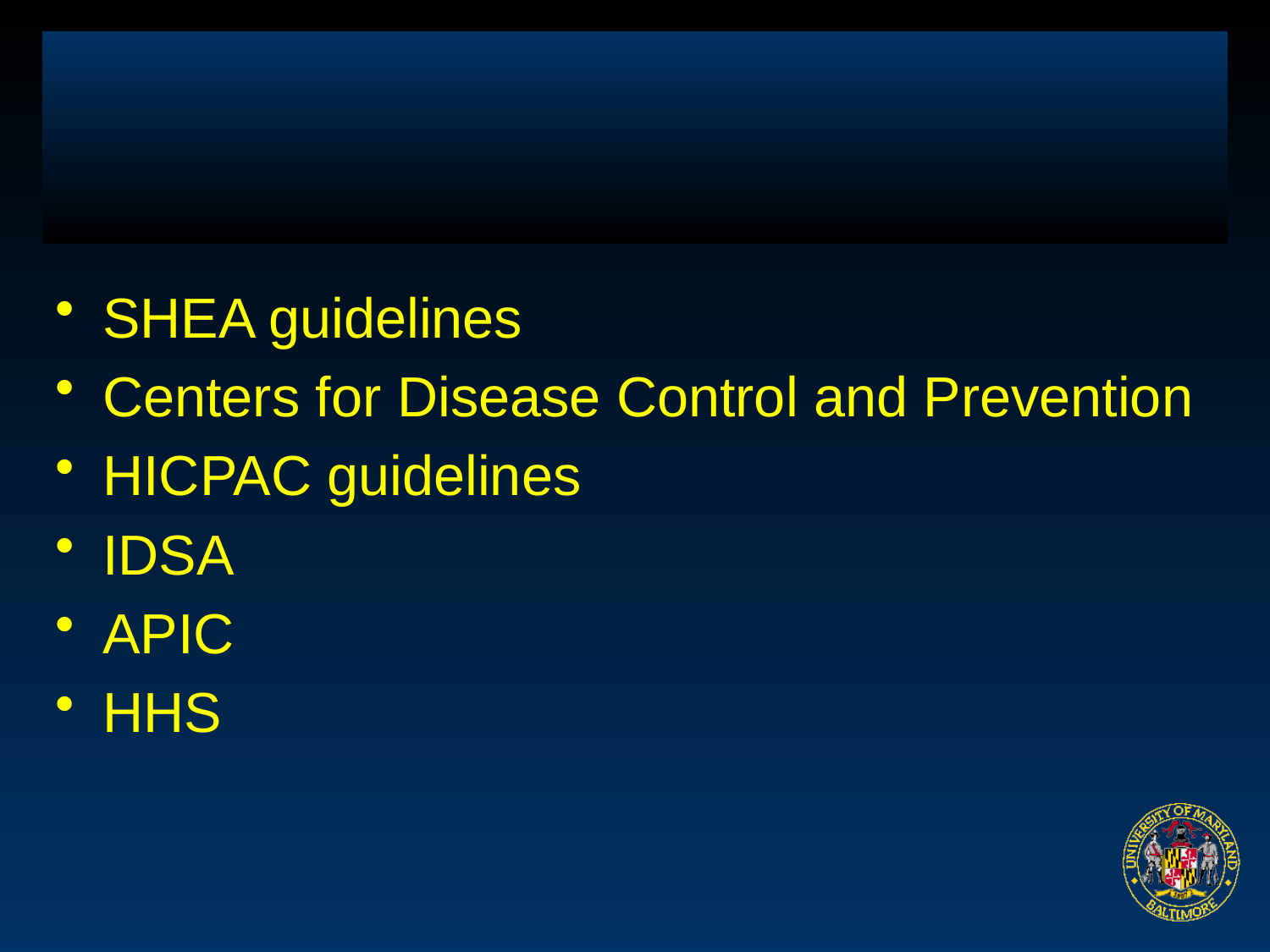

#
SHEA guidelines
Centers for Disease Control and Prevention
HICPAC guidelines
IDSA
APIC
HHS